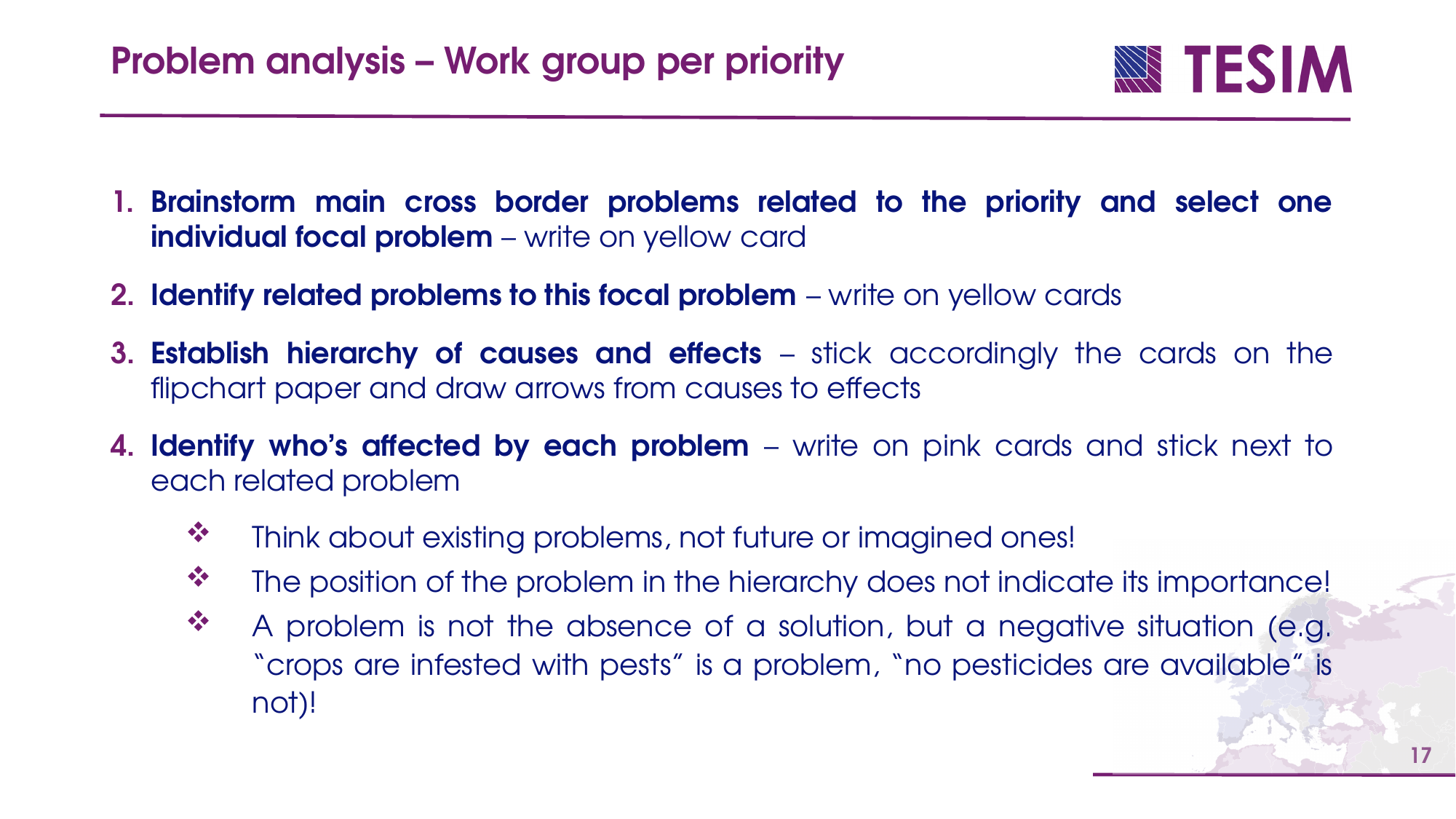

Problem analysis – Work group per priority

Brainstorm main cross border problems related to the priority and select one individual focal problem – write on yellow card
Identify related problems to this focal problem – write on yellow cards
Establish hierarchy of causes and effects – stick accordingly the cards on the flipchart paper and draw arrows from causes to effects
Identify who’s affected by each problem – write on pink cards and stick next to each related problem
Think about existing problems, not future or imagined ones!
The position of the problem in the hierarchy does not indicate its importance!
A problem is not the absence of a solution, but a negative situation (e.g. “crops are infested with pests” is a problem, “no pesticides are available” is not)!